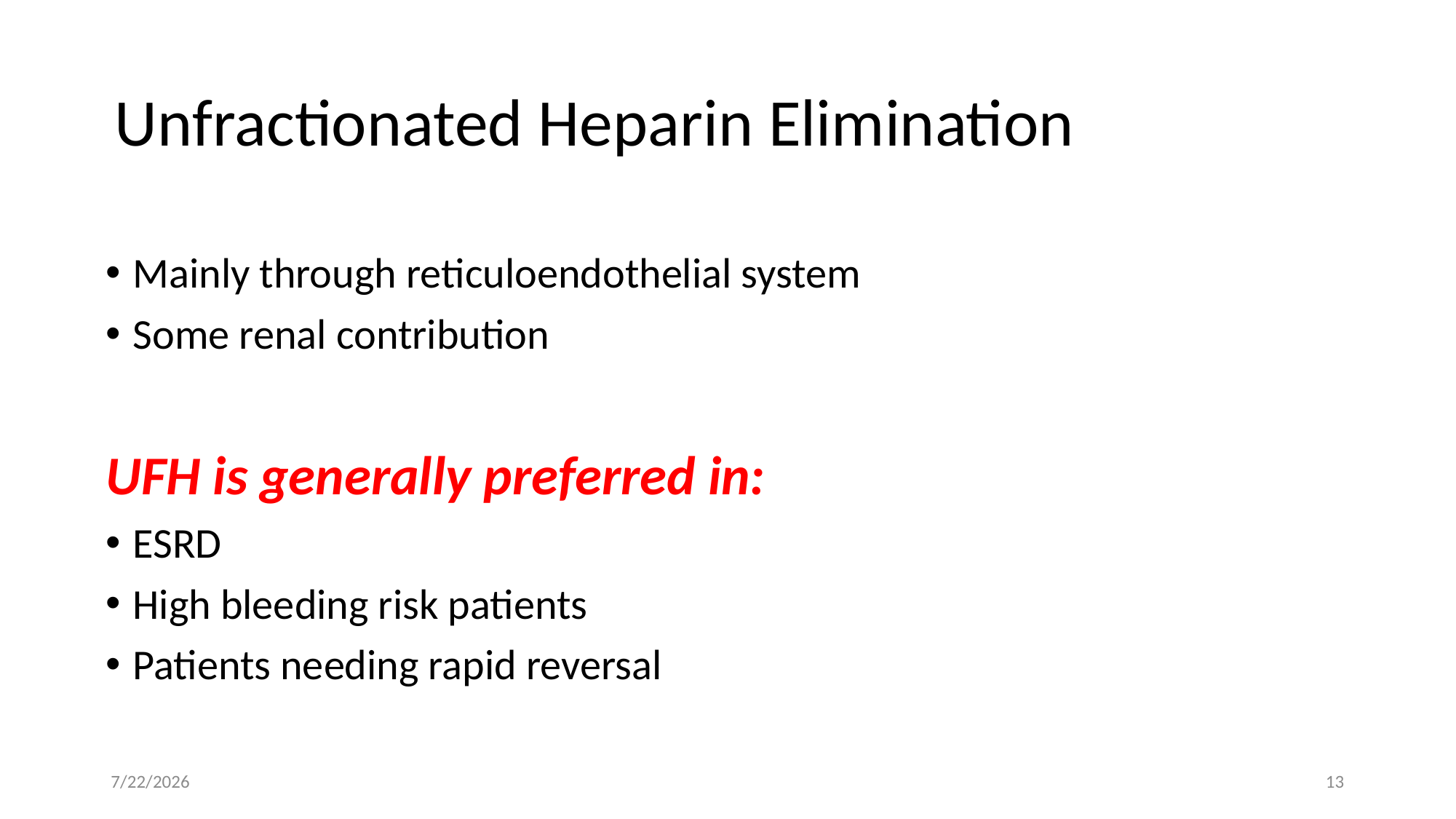

# Unfractionated Heparin Elimination

Mainly through reticuloendothelial system
Some renal contribution

UFH is generally preferred in:
ESRD
High bleeding risk patients
Patients needing rapid reversal
7/22/2026
13